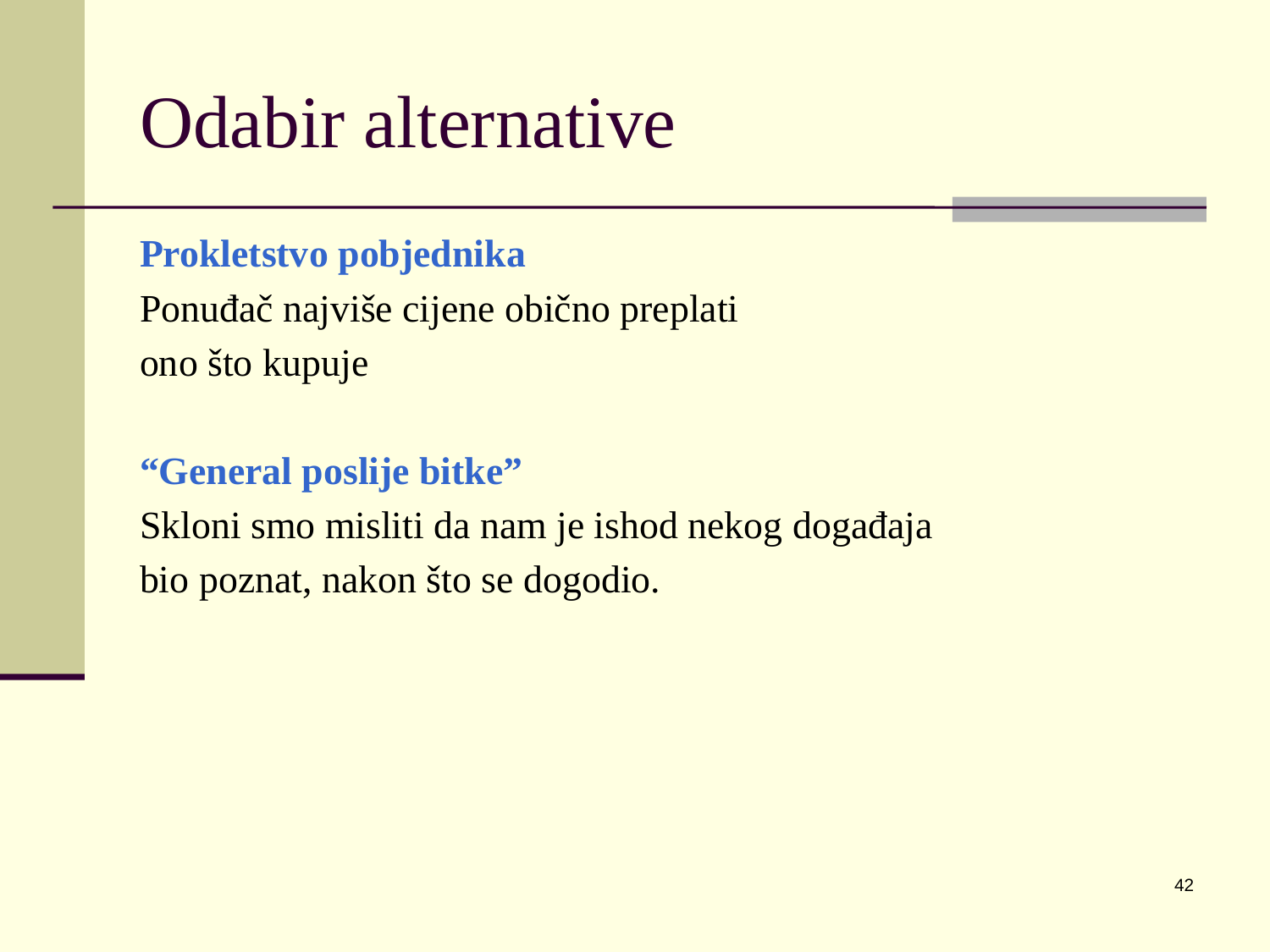

# Odabir alternative
Prokletstvo pobjednika
Ponuđač najviše cijene obično preplati
ono što kupuje

“General poslije bitke”
Skloni smo misliti da nam je ishod nekog događaja
bio poznat, nakon što se dogodio.
42